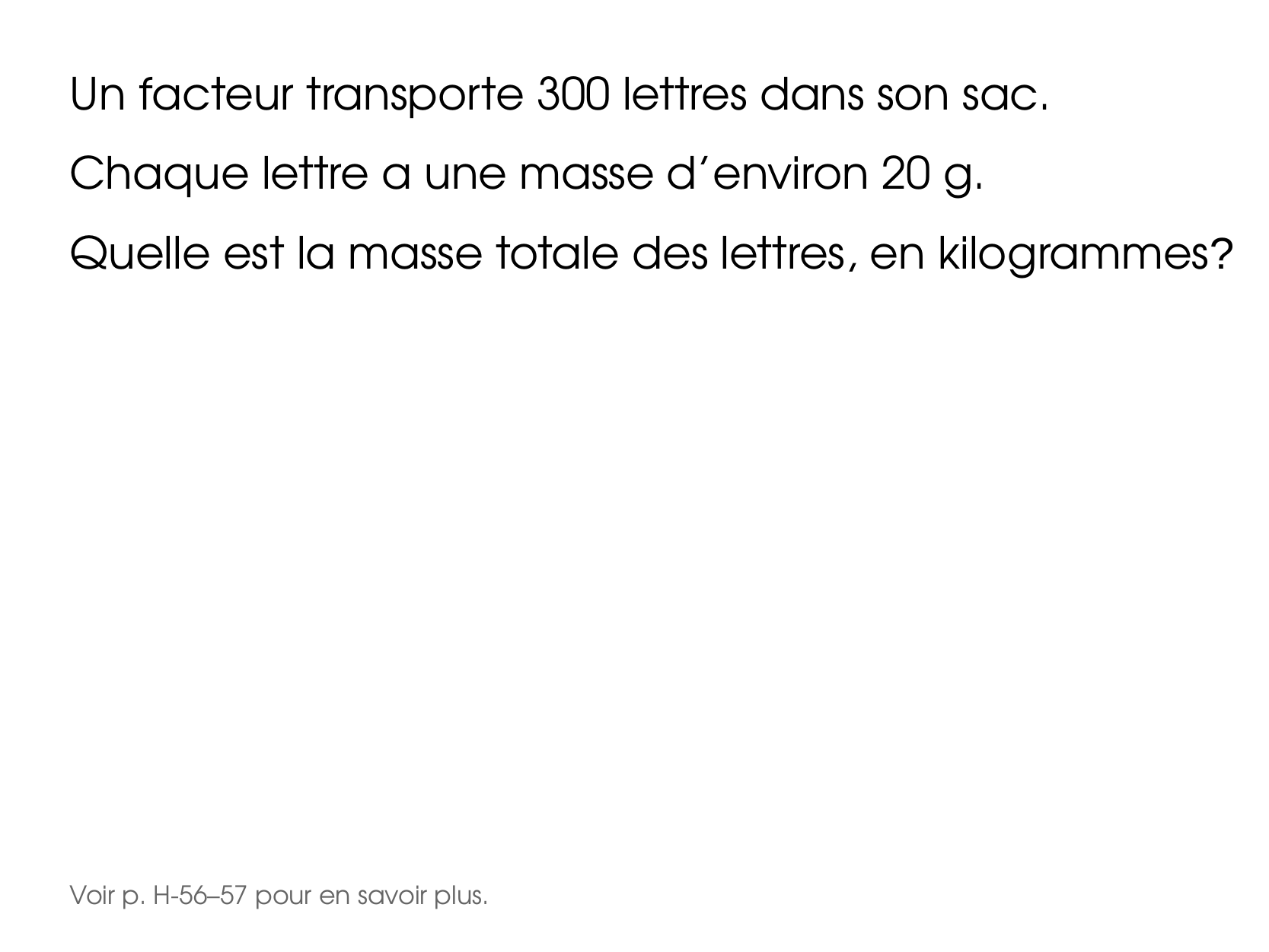

Un facteur transporte 300 lettres dans son sac.
Chaque lettre a une masse d’environ 20 g.
Quelle est la masse totale des lettres, en kilogrammes?
Voir p. H-56–57 pour en savoir plus.